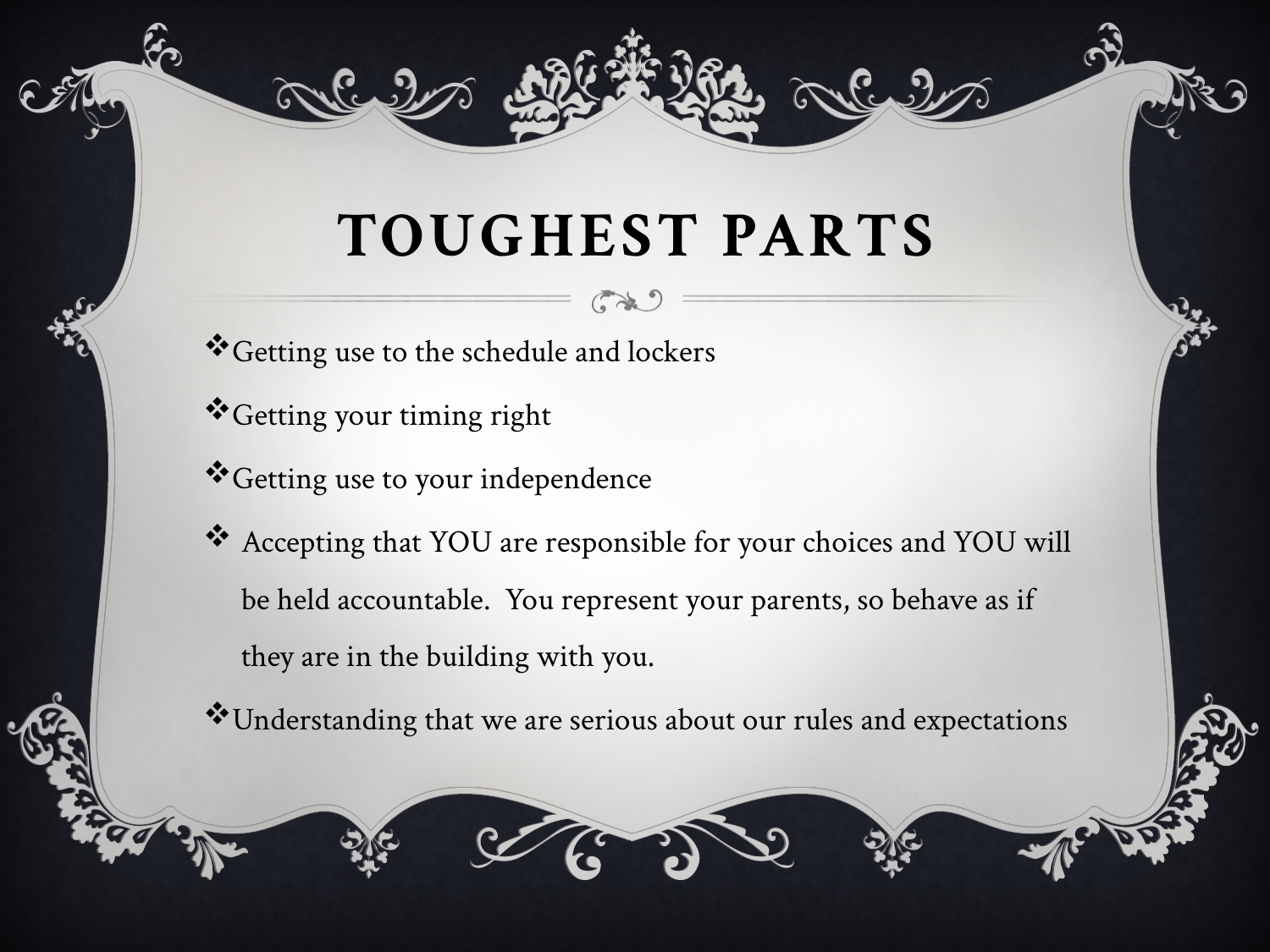

# Toughest parts
Getting use to the schedule and lockers
Getting your timing right
Getting use to your independence
Accepting that YOU are responsible for your choices and YOU will be held accountable.  You represent your parents, so behave as if they are in the building with you.
Understanding that we are serious about our rules and expectations